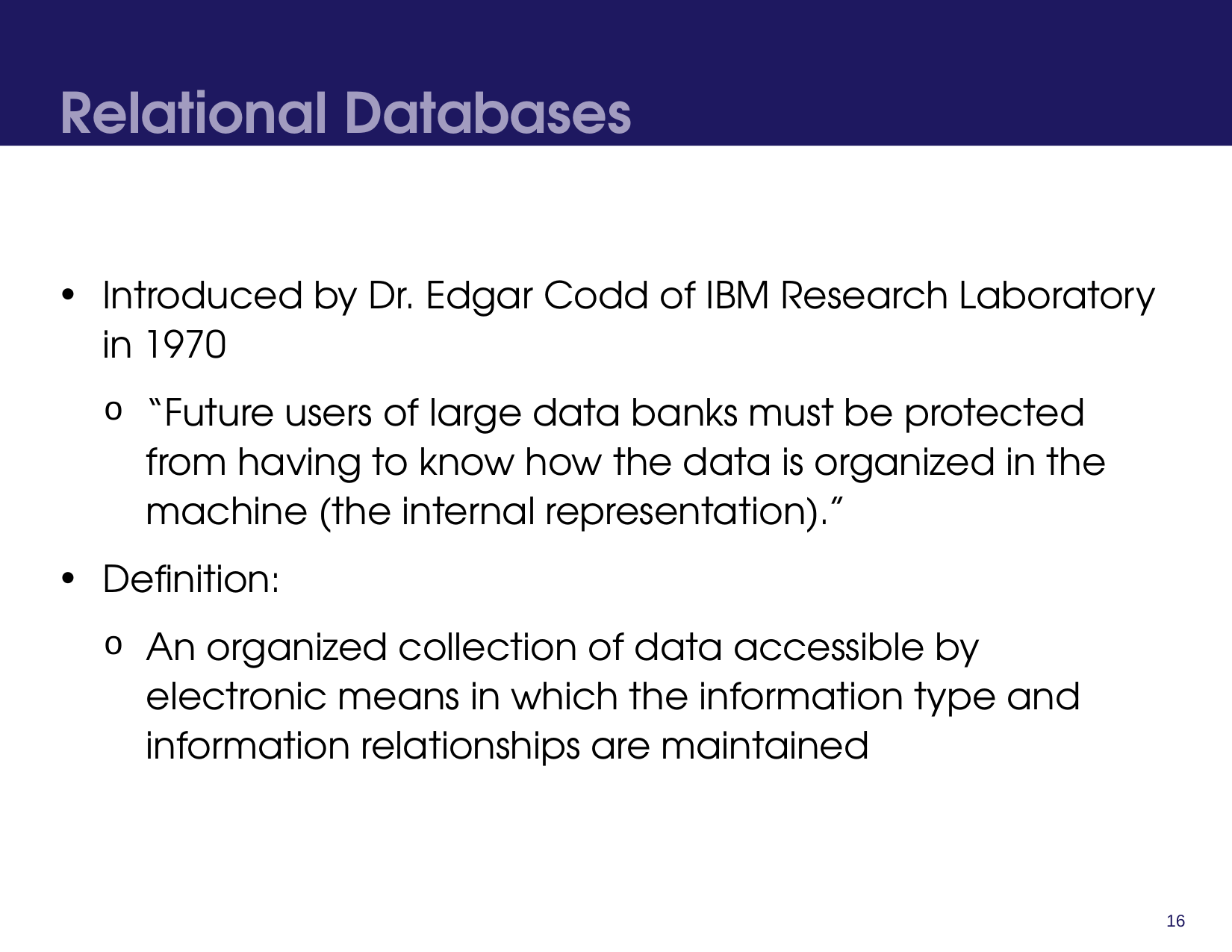

# Relational Databases
Introduced by Dr. Edgar Codd of IBM Research Laboratory in 1970
“Future users of large data banks must be protected from having to know how the data is organized in the machine (the internal representation).”
Definition:
An organized collection of data accessible by electronic means in which the information type and information relationships are maintained
16